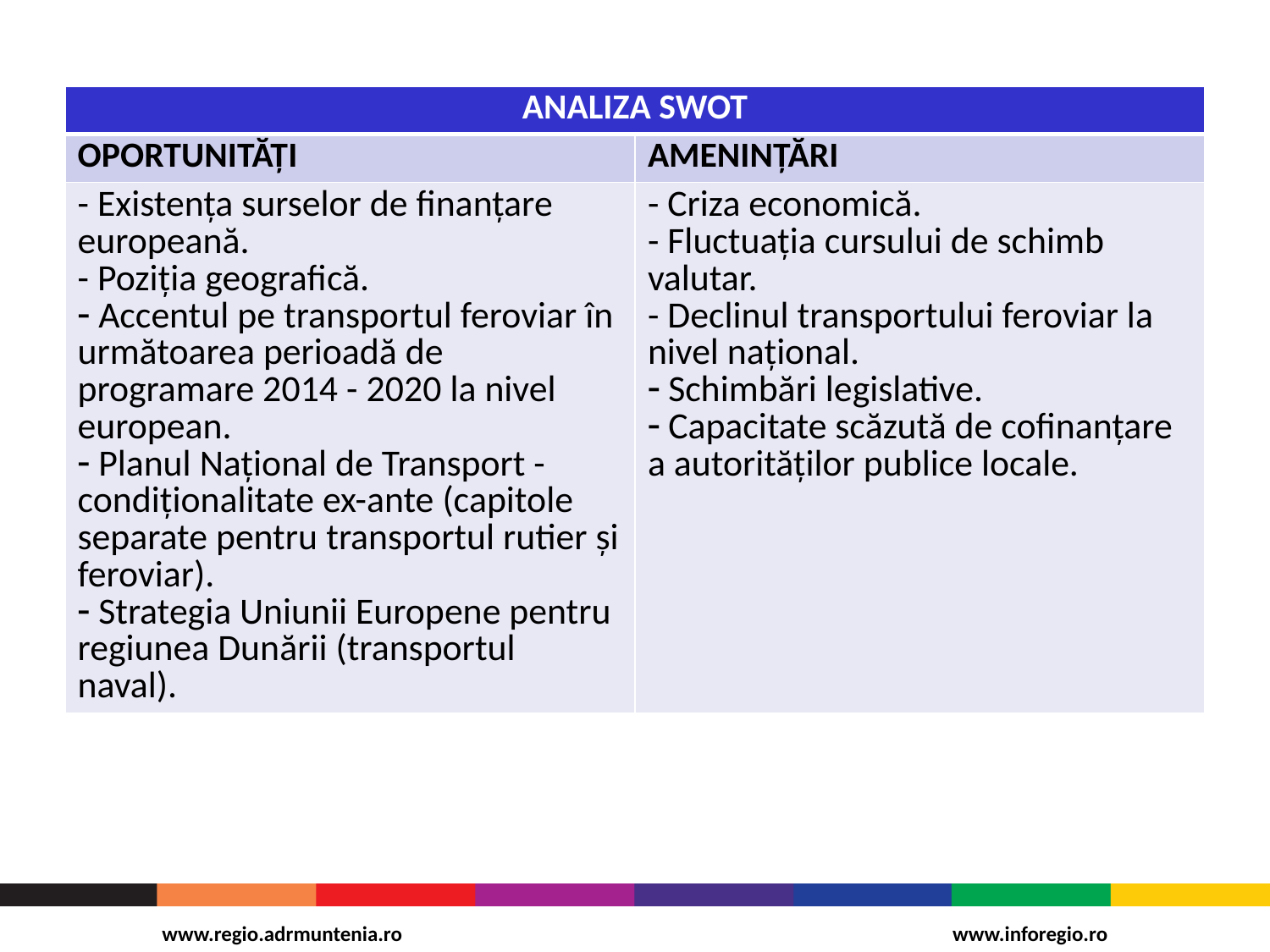

| ANALIZA SWOT |  |
| --- | --- |
| OPORTUNITĂŢI | AMENINŢĂRI |
| - Existenţa surselor de finanţare europeană. - Poziţia geografică. Accentul pe transportul feroviar în următoarea perioadă de programare 2014 - 2020 la nivel european. Planul Naţional de Transport - condiţionalitate ex-ante (capitole separate pentru transportul rutier şi feroviar). Strategia Uniunii Europene pentru regiunea Dunării (transportul naval). | - Criza economică. - Fluctuaţia cursului de schimb valutar. - Declinul transportului feroviar la nivel naţional. Schimbări legislative. Capacitate scăzută de cofinanţare a autorităţilor publice locale. |